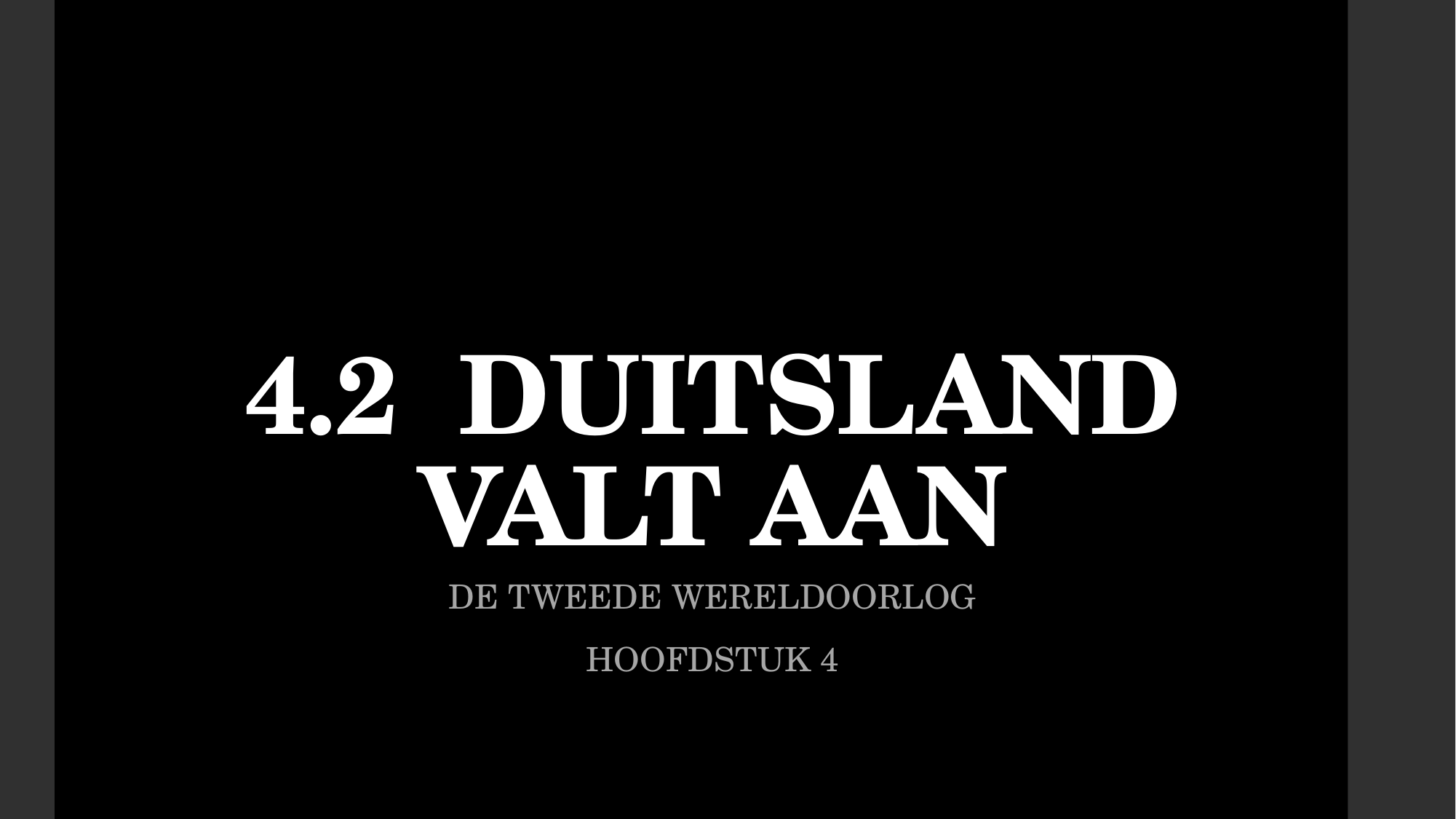

# 4.2  DUITSLAND VALT AAN
DE TWEEDE WERELDOORLOG
HOOFDSTUK 4